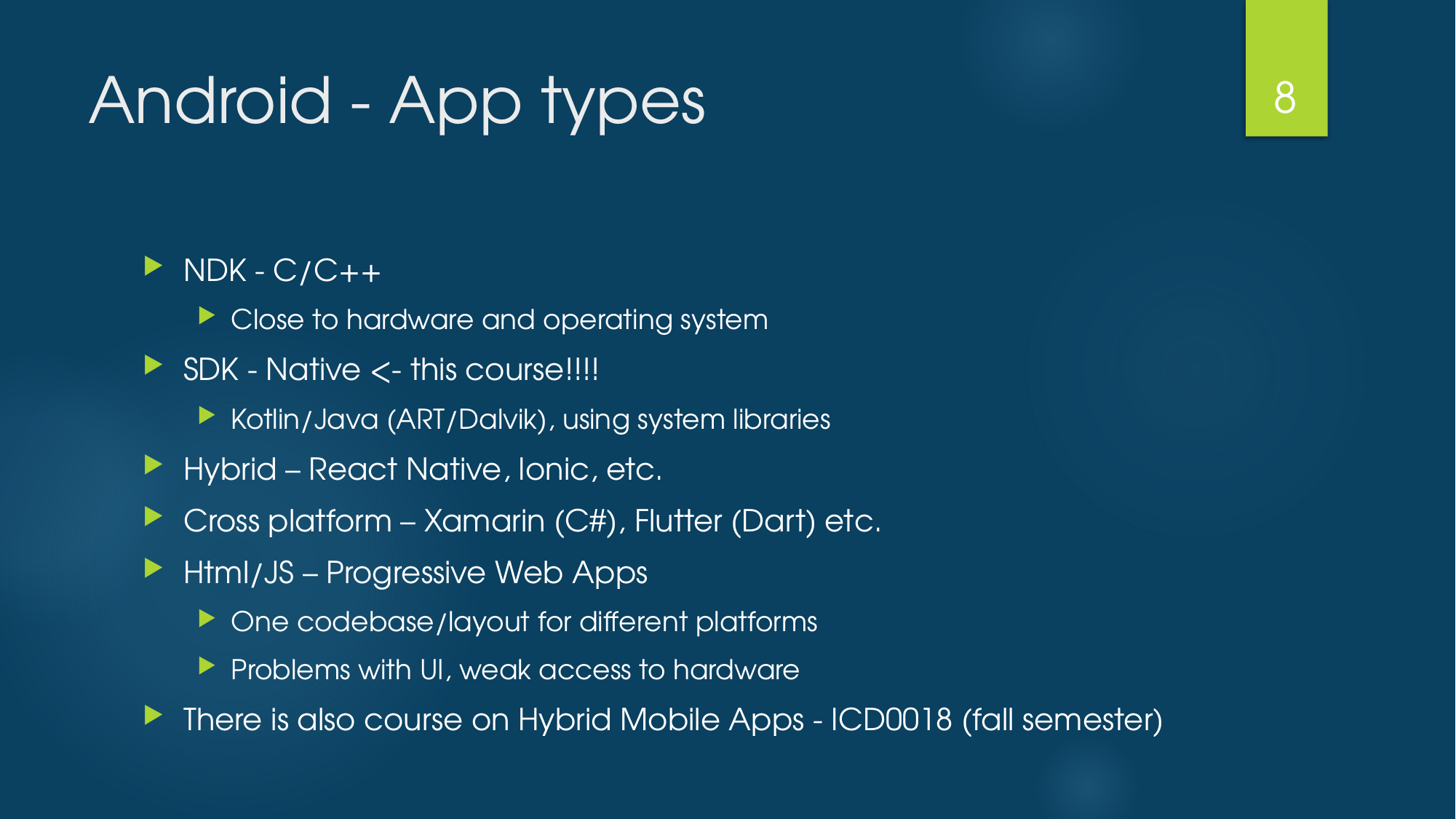

8
# Android - App types
NDK - C/C++
Close to hardware and operating system
SDK - Native <- this course!!!!
Kotlin/Java (ART/Dalvik), using system libraries
Hybrid – React Native, Ionic, etc.
Cross platform – Xamarin (C#), Flutter (Dart) etc.
Html/JS – Progressive Web Apps
One codebase/layout for different platforms
Problems with UI, weak access to hardware
There is also course on Hybrid Mobile Apps - ICD0018 (fall semester)